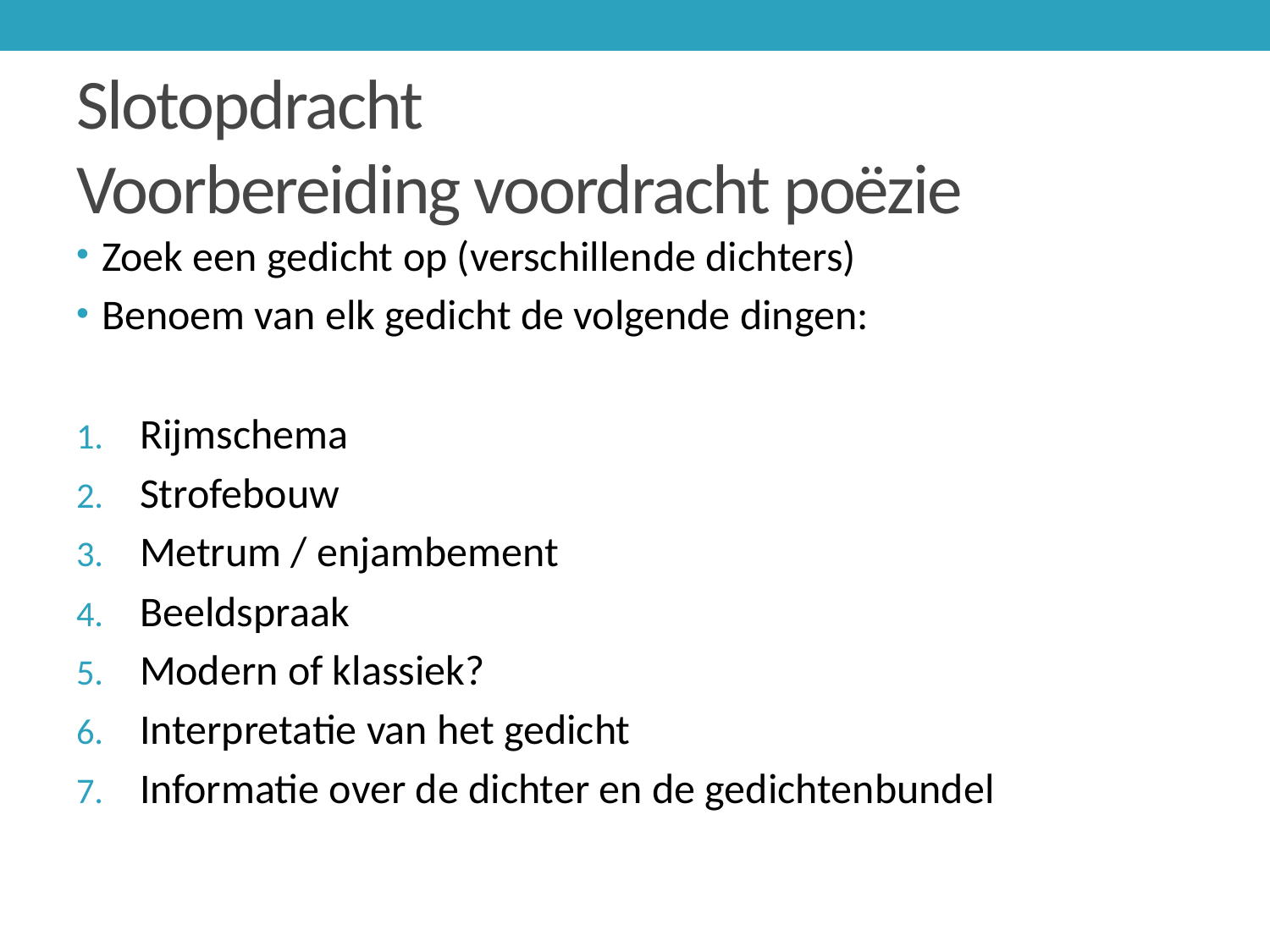

# Slotopdracht Voorbereiding voordracht poëzie
Zoek een gedicht op (verschillende dichters)
Benoem van elk gedicht de volgende dingen:

Rijmschema
Strofebouw
Metrum / enjambement
Beeldspraak
Modern of klassiek?
Interpretatie van het gedicht
Informatie over de dichter en de gedichtenbundel